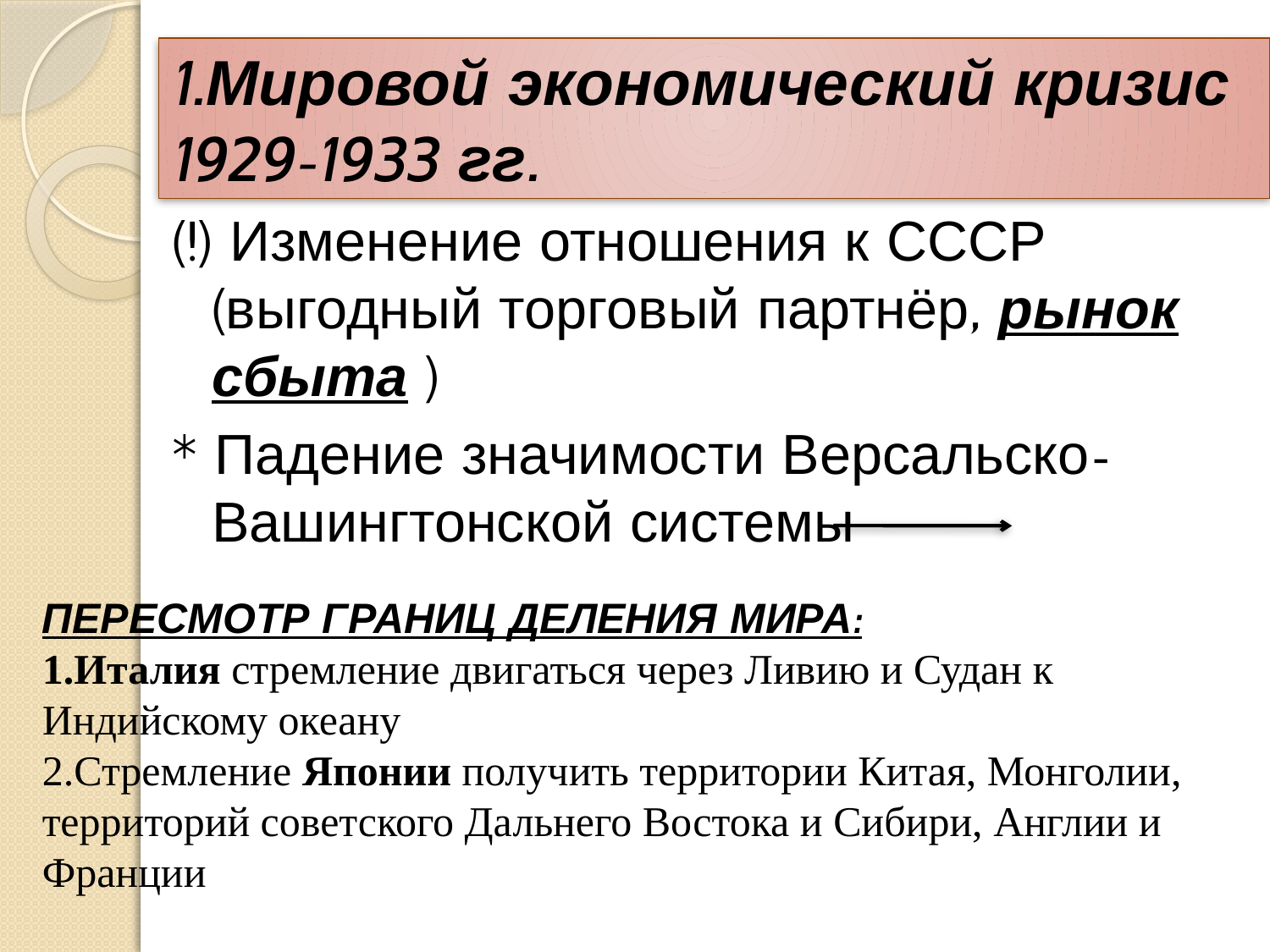

# 1.Мировой экономический кризис 1929-1933 гг.
(!) Изменение отношения к СССР (выгодный торговый партнёр, рынок сбыта )
* Падение значимости Версальско-Вашингтонской системы

ПЕРЕСМОТР ГРАНИЦ ДЕЛЕНИЯ МИРА:
1.Италия стремление двигаться через Ливию и Судан к Индийскому океану
2.Стремление Японии получить территории Китая, Монголии, территорий советского Дальнего Востока и Сибири, Англии и Франции